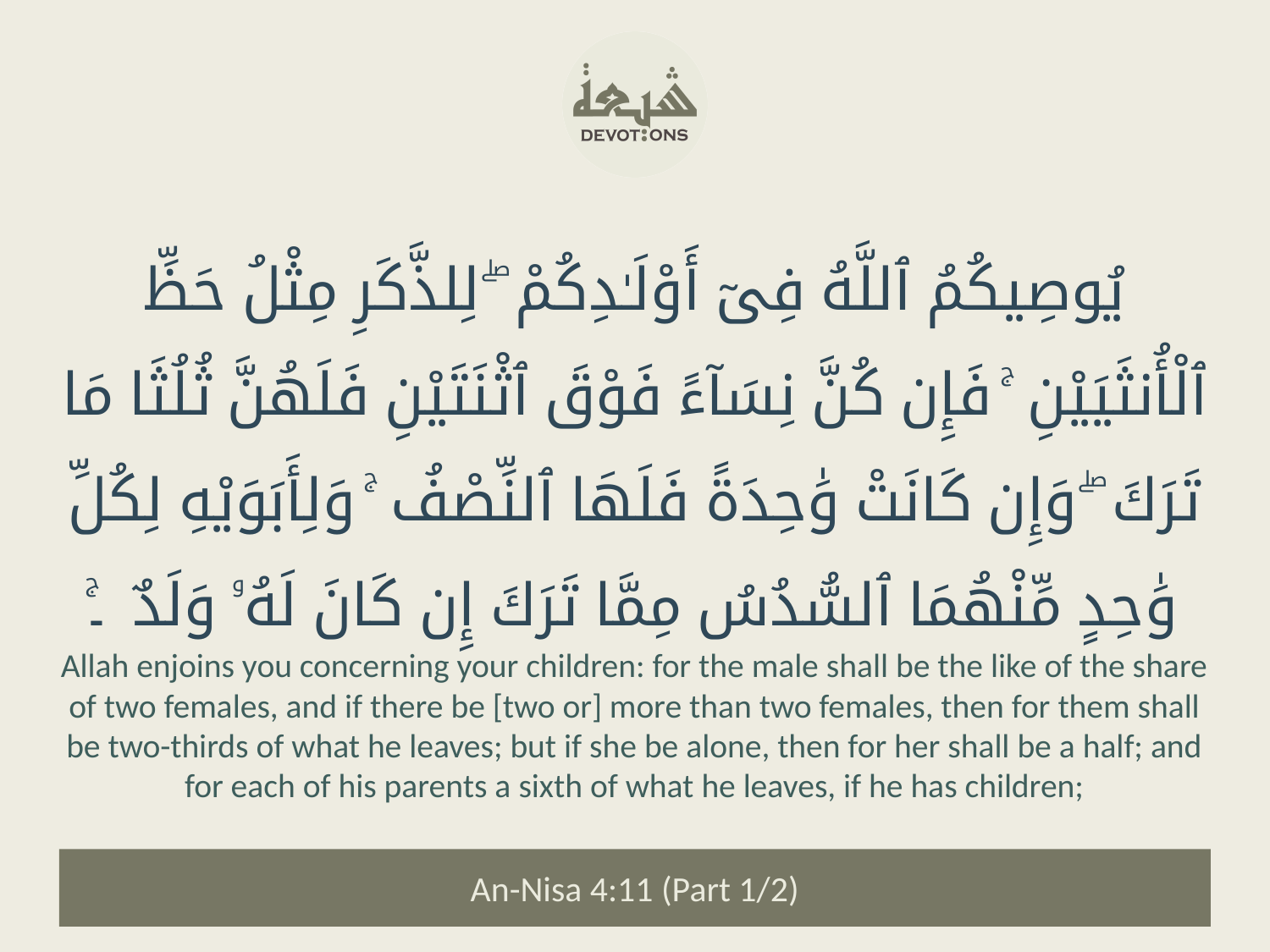

يُوصِيكُمُ ٱللَّهُ فِىٓ أَوْلَـٰدِكُمْ ۖ لِلذَّكَرِ مِثْلُ حَظِّ ٱلْأُنثَيَيْنِ ۚ فَإِن كُنَّ نِسَآءً فَوْقَ ٱثْنَتَيْنِ فَلَهُنَّ ثُلُثَا مَا تَرَكَ ۖ وَإِن كَانَتْ وَٰحِدَةً فَلَهَا ٱلنِّصْفُ ۚ وَلِأَبَوَيْهِ لِكُلِّ وَٰحِدٍ مِّنْهُمَا ٱلسُّدُسُ مِمَّا تَرَكَ إِن كَانَ لَهُۥ وَلَدٌ  ۔ۚ
Allah enjoins you concerning your children: for the male shall be the like of the share of two females, and if there be [two or] more than two females, then for them shall be two-thirds of what he leaves; but if she be alone, then for her shall be a half; and for each of his parents a sixth of what he leaves, if he has children;
An-Nisa 4:11 (Part 1/2)